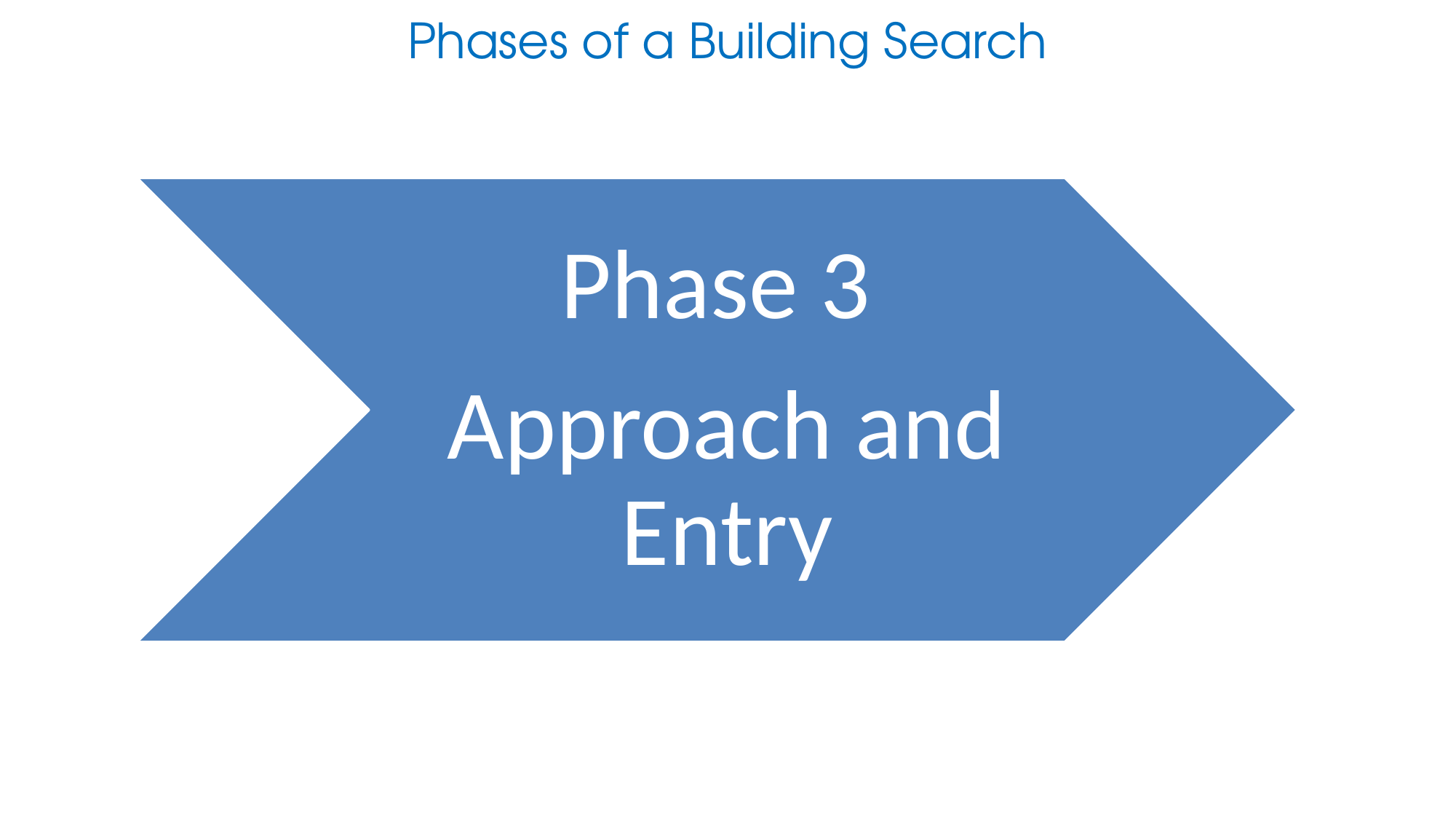

# Phases of a Building Search

Phase 3
Approach and Entry